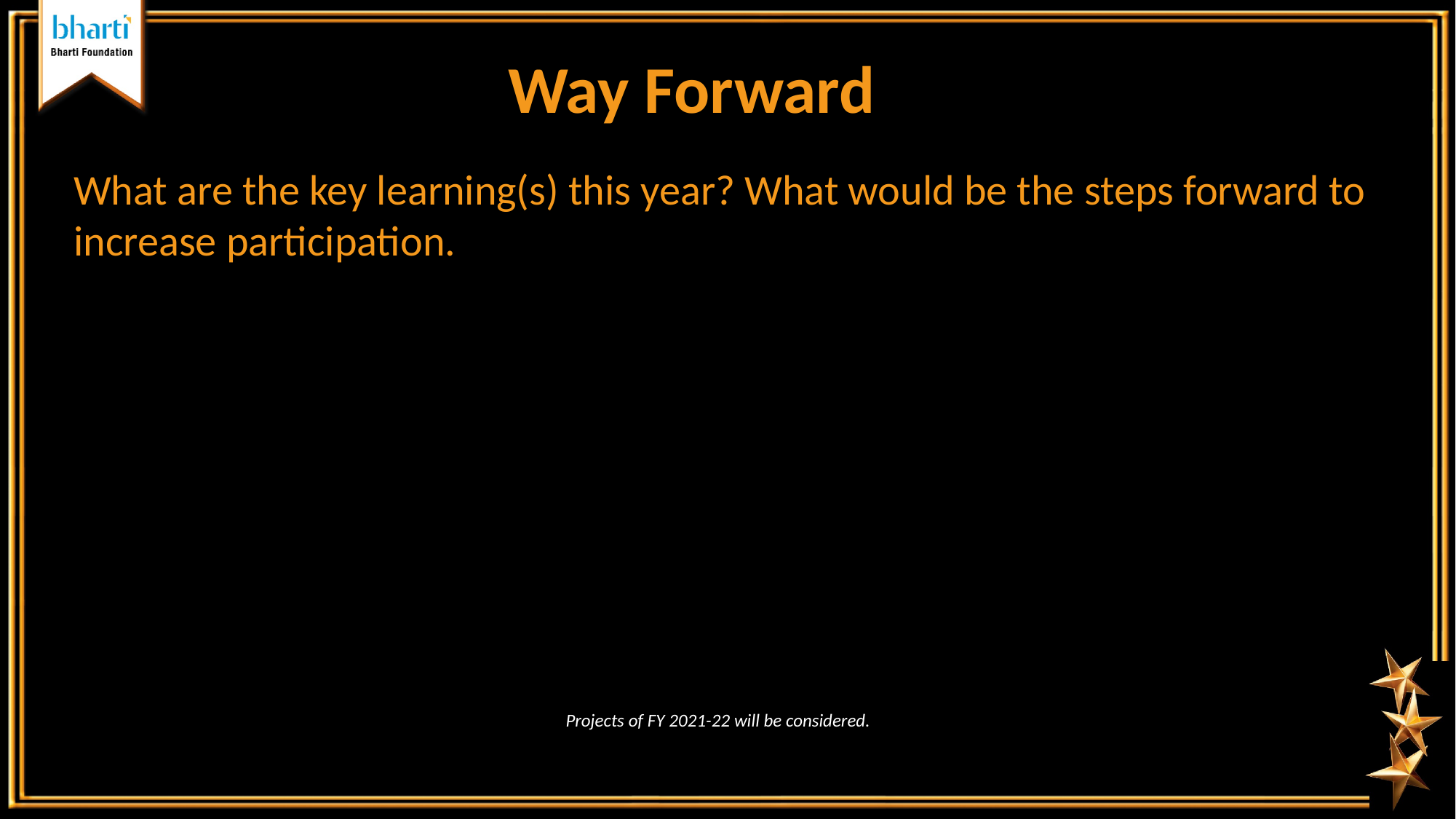

Way Forward
What are the key learning(s) this year? What would be the steps forward to increase participation.
Projects of FY 2021-22 will be considered.